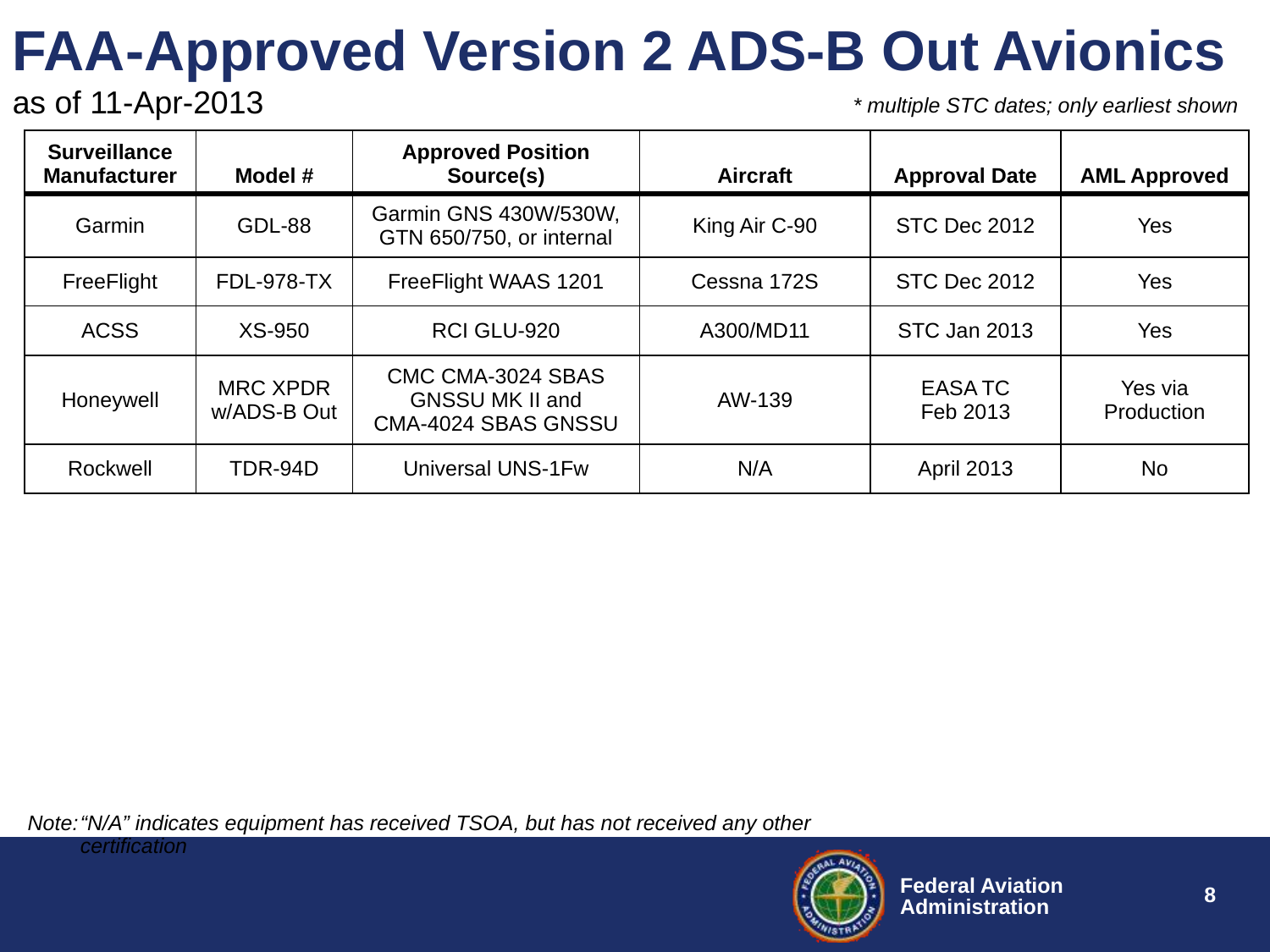

FAA-Approved Version 2 ADS-B Out Avionics
as of 11-Apr-2013
* multiple STC dates; only earliest shown
| Surveillance Manufacturer | Model # | Approved Position Source(s) | Aircraft | Approval Date | AML Approved |
| --- | --- | --- | --- | --- | --- |
| Garmin | GDL-88 | Garmin GNS 430W/530W, GTN 650/750, or internal | King Air C-90 | STC Dec 2012 | Yes |
| FreeFlight | FDL-978-TX | FreeFlight WAAS 1201 | Cessna 172S | STC Dec 2012 | Yes |
| ACSS | XS-950 | RCI GLU-920 | A300/MD11 | STC Jan 2013 | Yes |
| Honeywell | MRC XPDR w/ADS-B Out | CMC CMA-3024 SBAS GNSSU MK II and CMA-4024 SBAS GNSSU | AW-139 | EASA TC Feb 2013 | Yes via Production |
| Rockwell | TDR-94D | Universal UNS-1Fw | N/A | April 2013 | No |
  Note:	“N/A” indicates equipment has received TSOA, but has not received any other certification